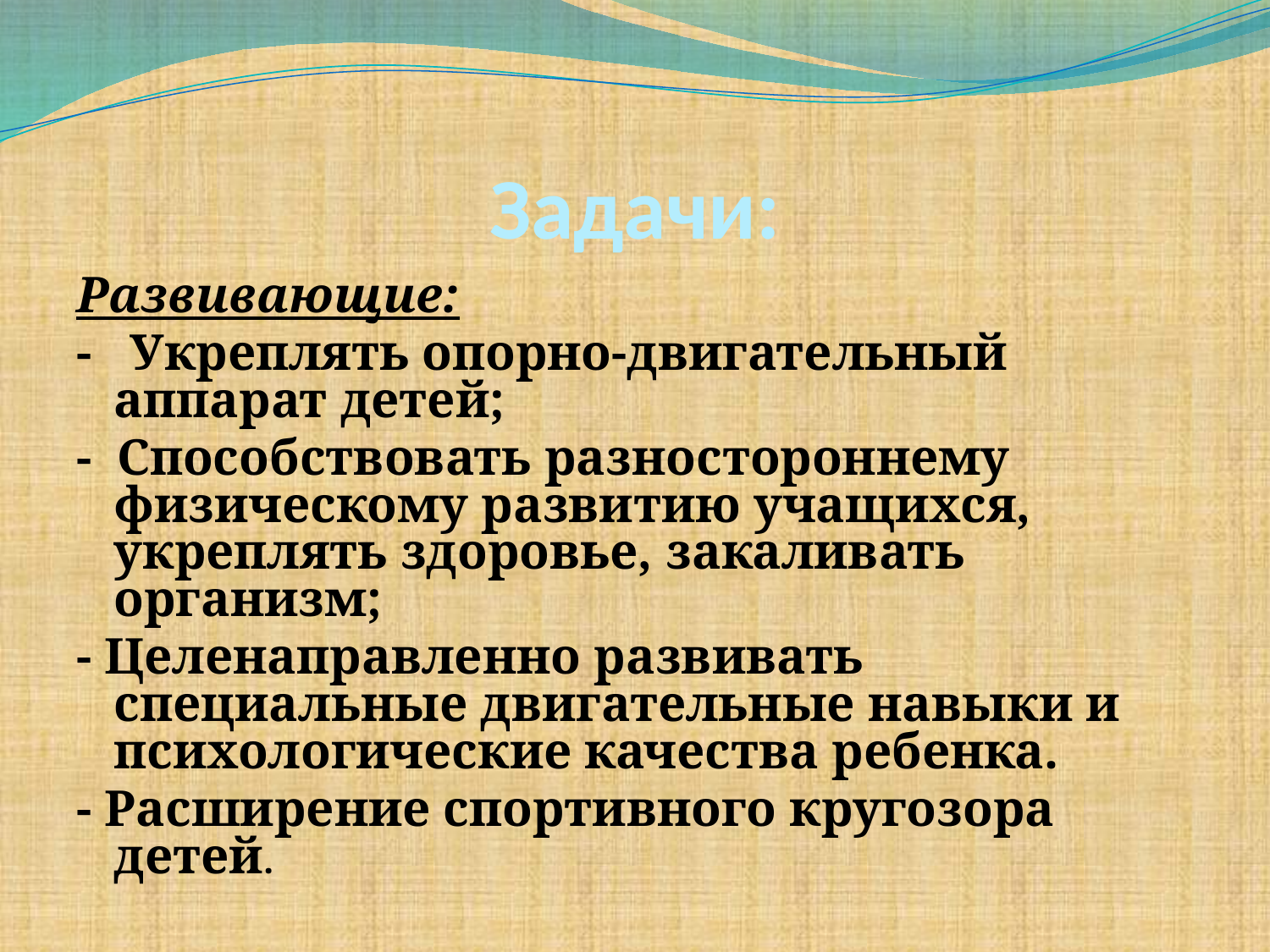

# Задачи:
Развивающие:
-   Укреплять опорно-двигательный аппарат детей;
-  Способствовать разностороннему физическому развитию учащихся, укреплять здоровье, закаливать организм;
- Целенаправленно развивать специальные двигательные навыки и психологические качества ребенка.
- Расширение спортивного кругозора детей.